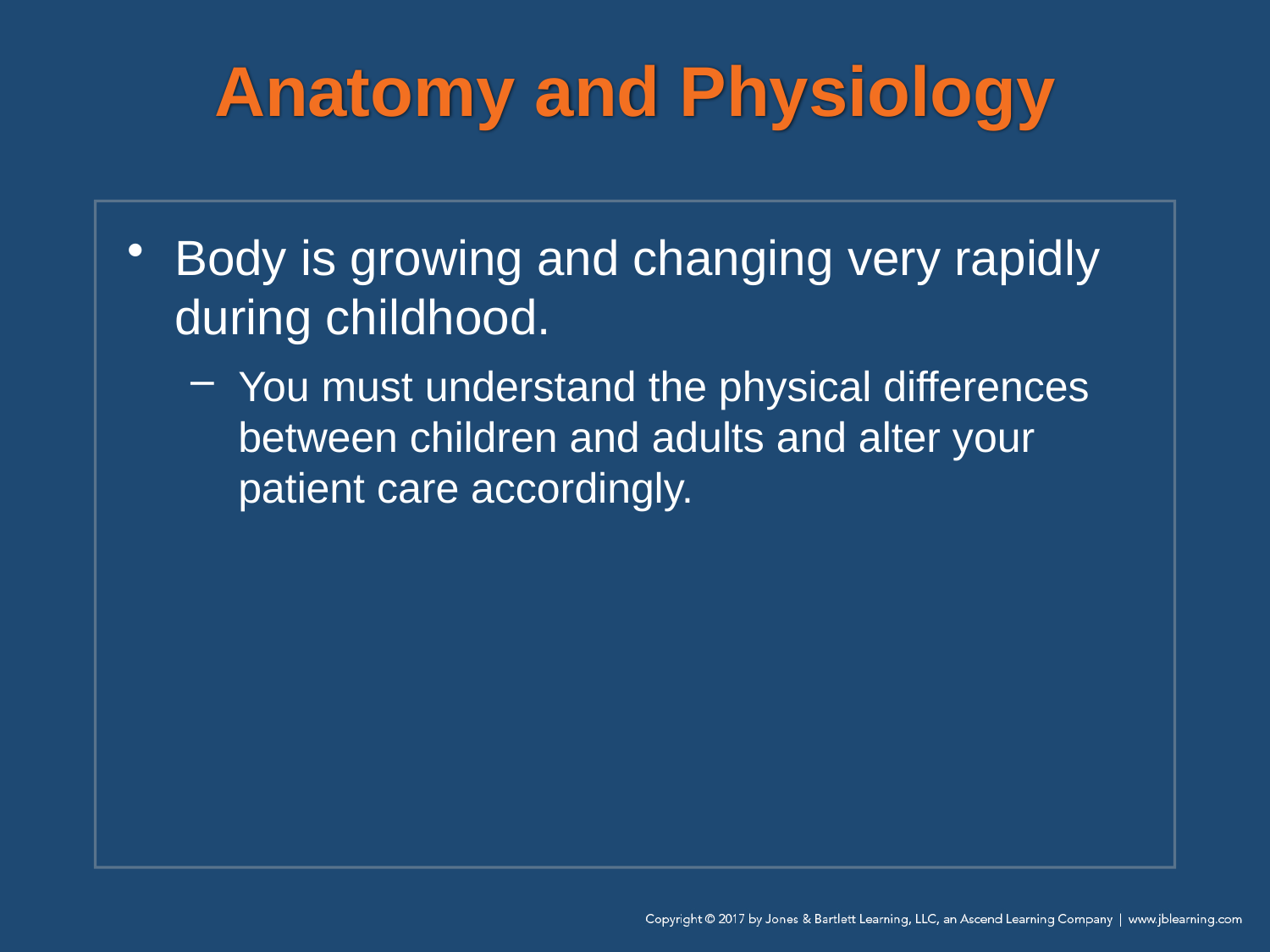

# Anatomy and Physiology
Body is growing and changing very rapidly during childhood.
You must understand the physical differences between children and adults and alter your patient care accordingly.